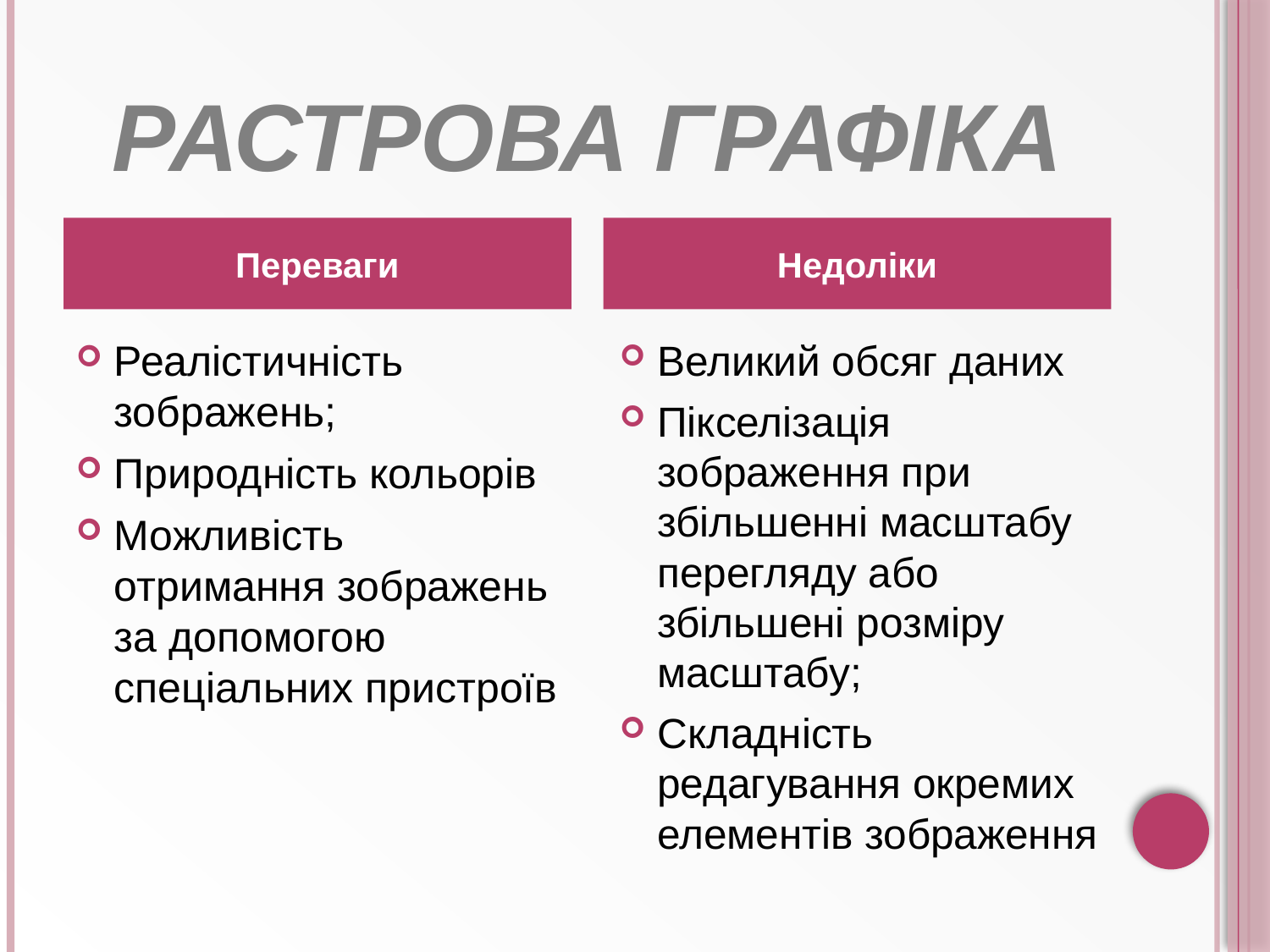

# Растрова графіка
Переваги
Недоліки
Реалістичність зображень;
Природність кольорів
Можливість отримання зображень за допомогою  спеціальних пристроїв

Великий обсяг даних
Пікселізація зображення при збільшенні масштабу перегляду або збільшені розміру масштабу;
Складність редагування окремих елементів зображення